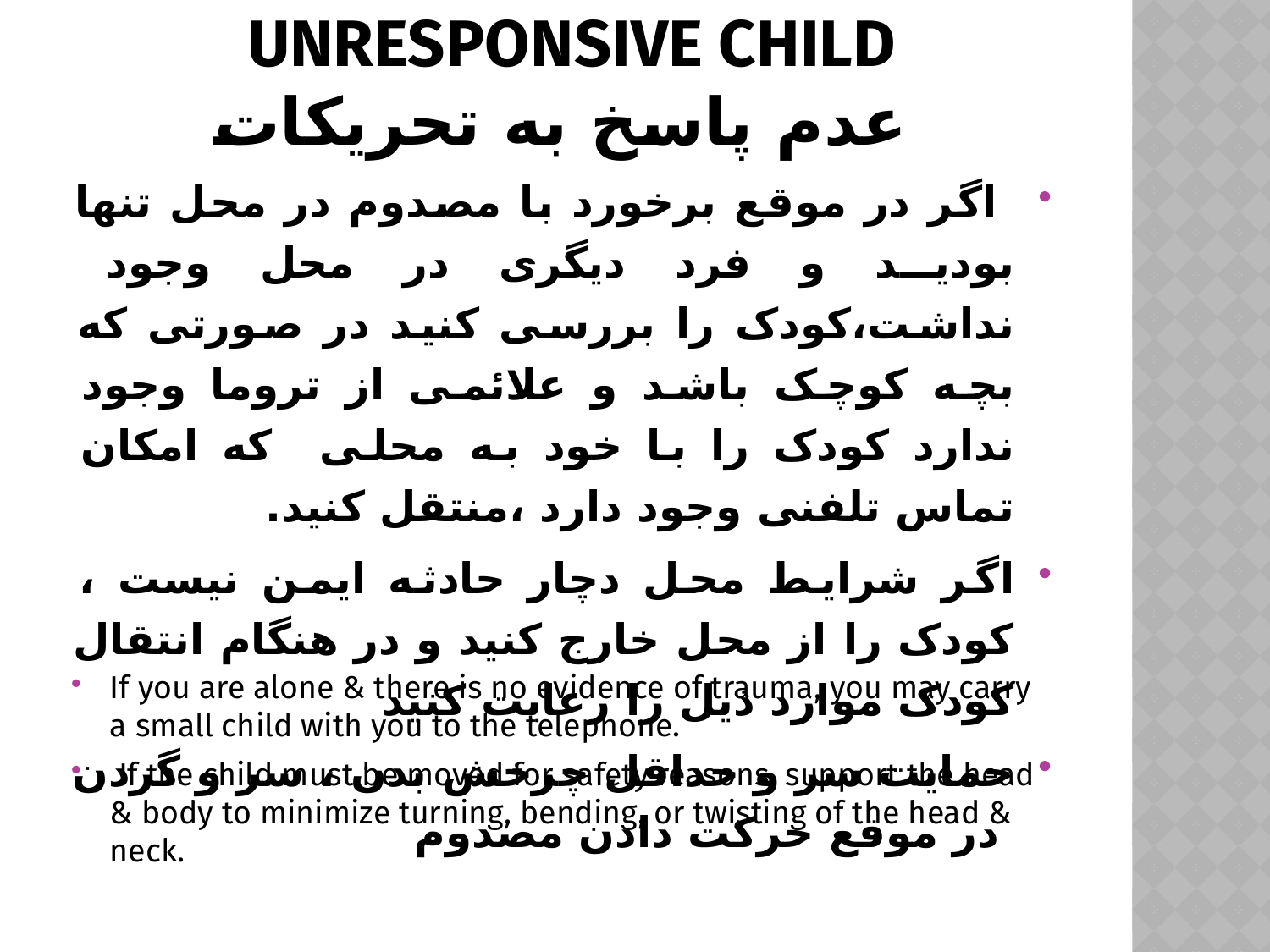

# Unresponsive child عدم پاسخ به تحریکات
 اگر در موقع برخورد با مصدوم در محل تنها بودید و فرد دیگری در محل وجود نداشت،کودک را بررسی کنید در صورتی که بچه کوچک باشد و علائمی از تروما وجود ندارد کودک را با خود به محلی  که امکان تماس تلفنی وجود دارد ،منتقل کنید.
اگر شرایط محل دچار حادثه ایمن نیست ، کودک را از محل خارج کنید و در هنگام انتقال کودک موارد ذیل را رعایت کنید
حمایت سر و حداقل چرخش بدن ، سر و گردن  در موقع حرکت دادن مصدوم

If you are alone & there is no evidence of trauma, you may carry a small child with you to the telephone.
 If the child must be moved for safety reasons, support the head & body to minimize turning, bending, or twisting of the head & neck.